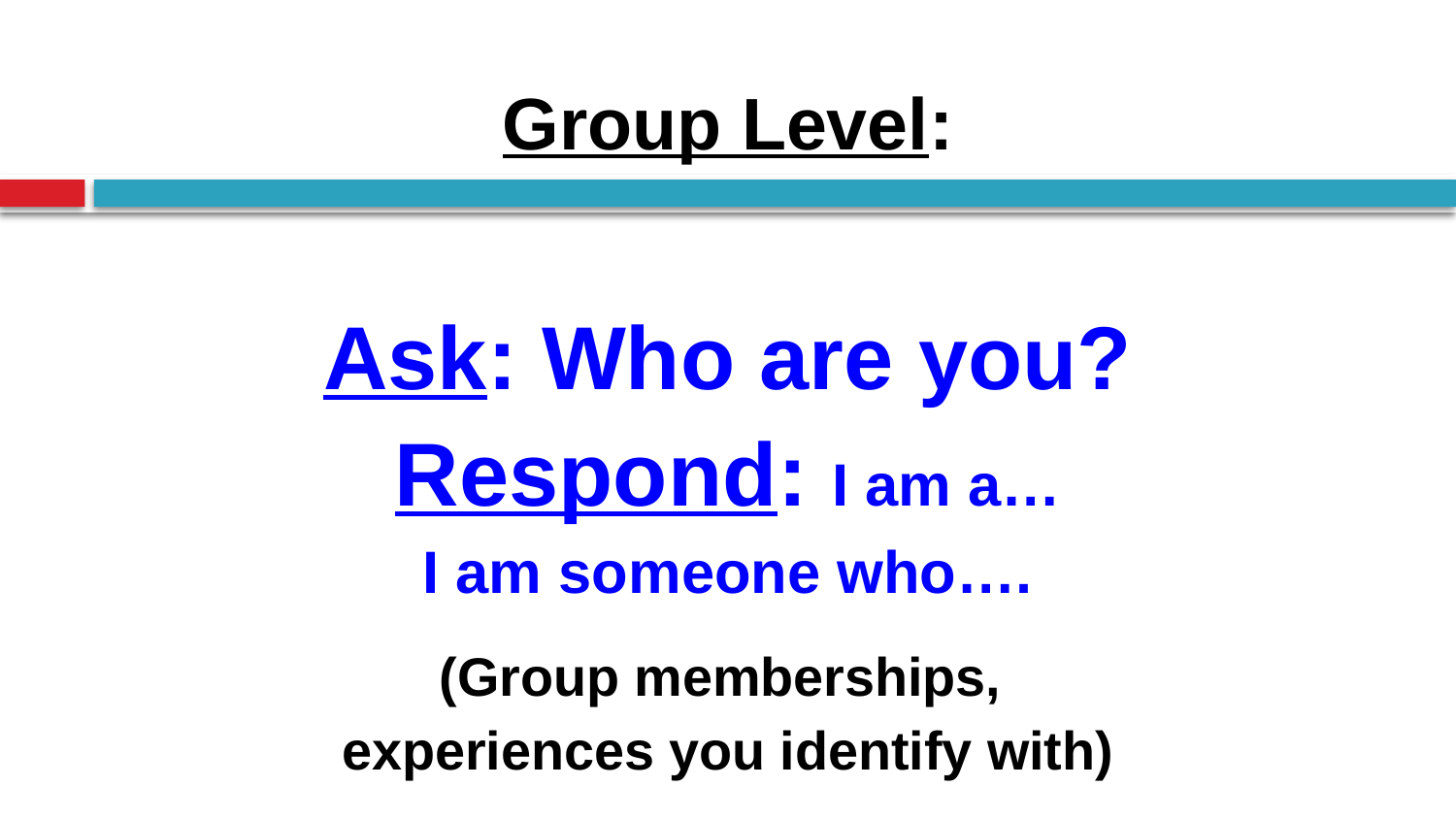

#
Group Level:

Ask: Who are you?
Respond: I am a…
I am someone who….

(Group memberships,
experiences you identify with)